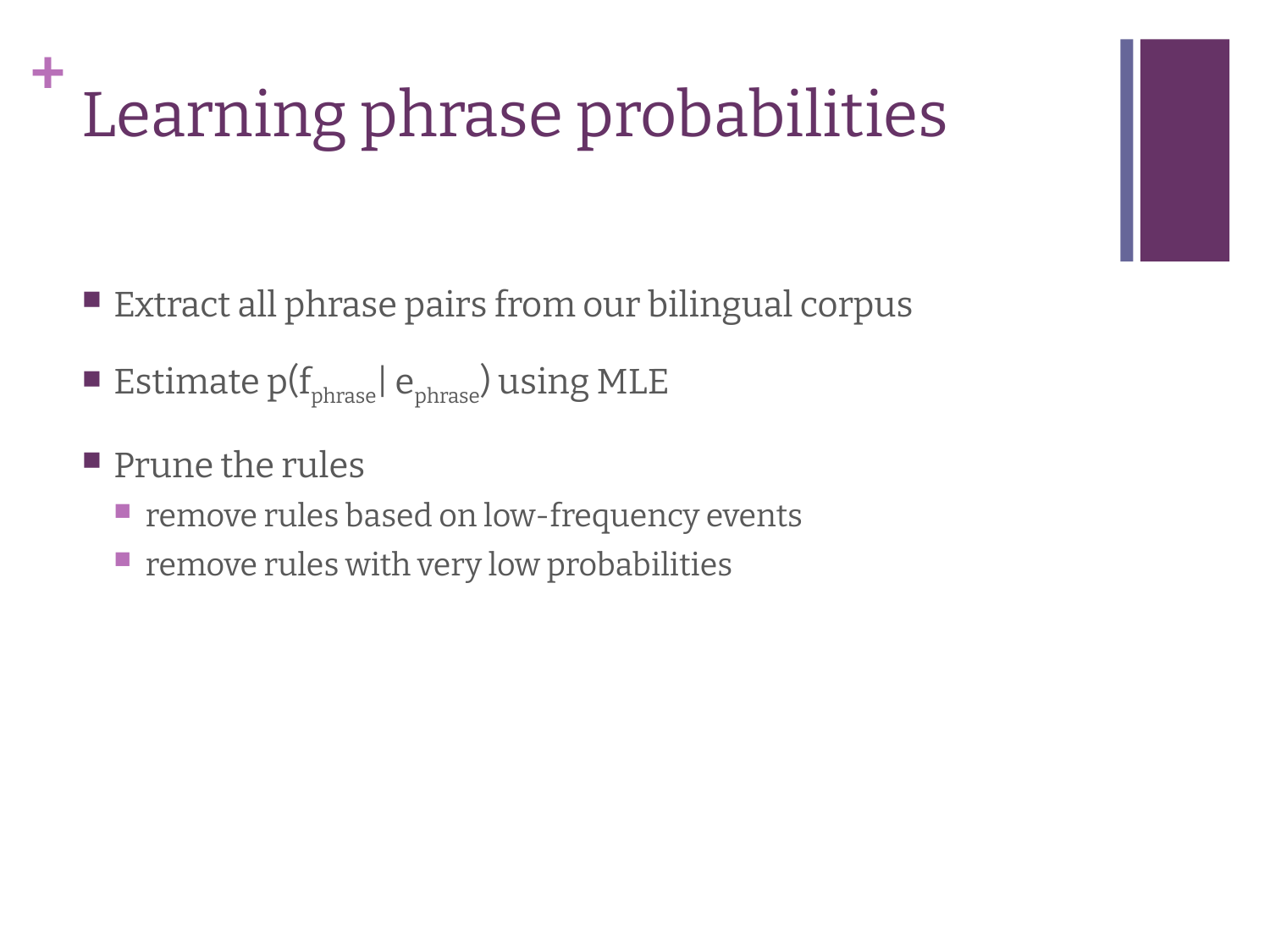

# Learning phrase probabilities
Extract all phrase pairs from our bilingual corpus
Estimate p(fphrase| ephrase) using MLE
Prune the rules
remove rules based on low-frequency events
remove rules with very low probabilities